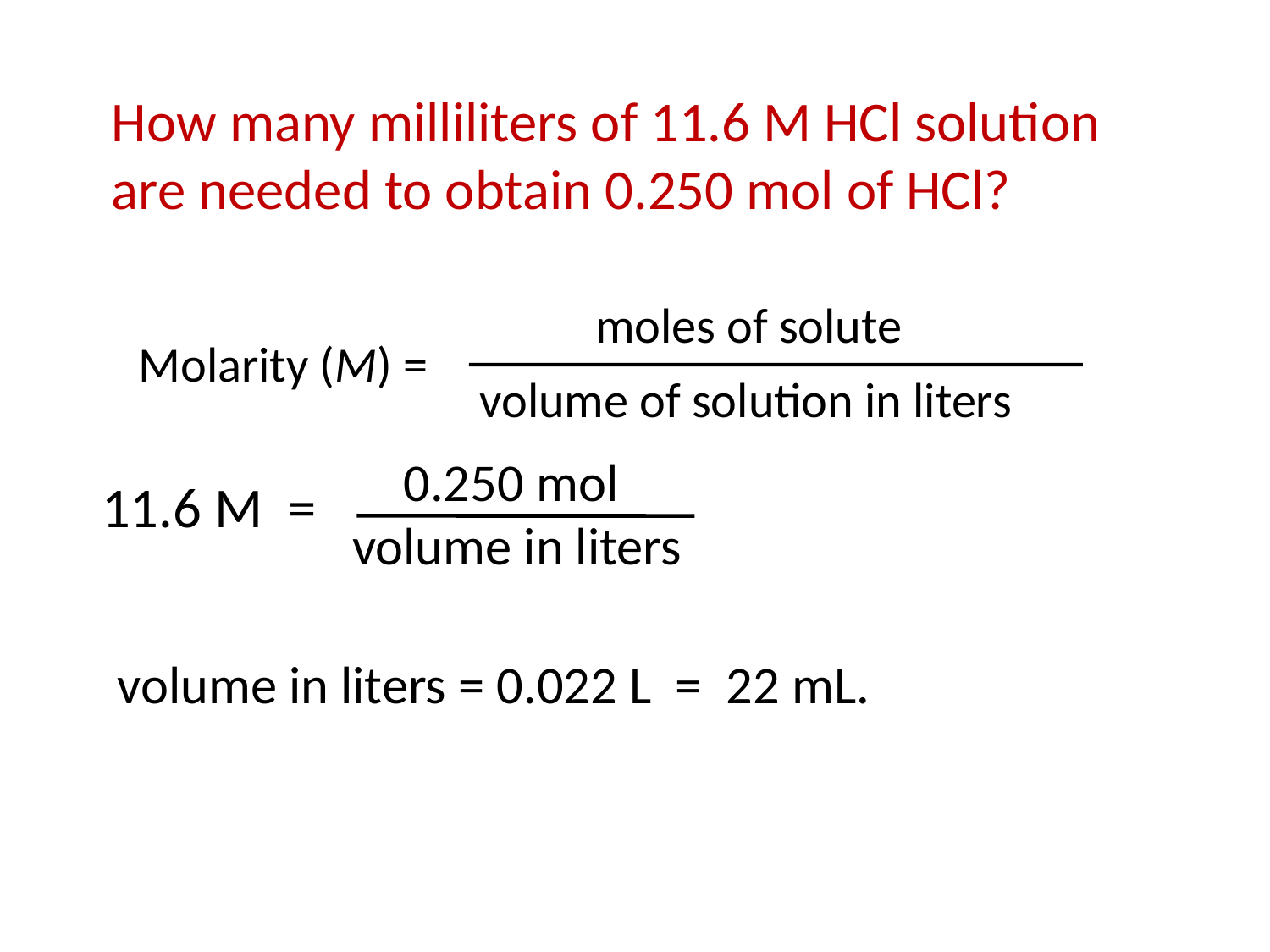

How many milliliters of 11.6 M HCl solution are needed to obtain 0.250 mol of HCl?

moles of solute
volume of solution in liters

Molarity (M) =
0.250 mol
 volume in liters
11.6 M  =

 volume in liters = 0.022 L  =  22 mL.